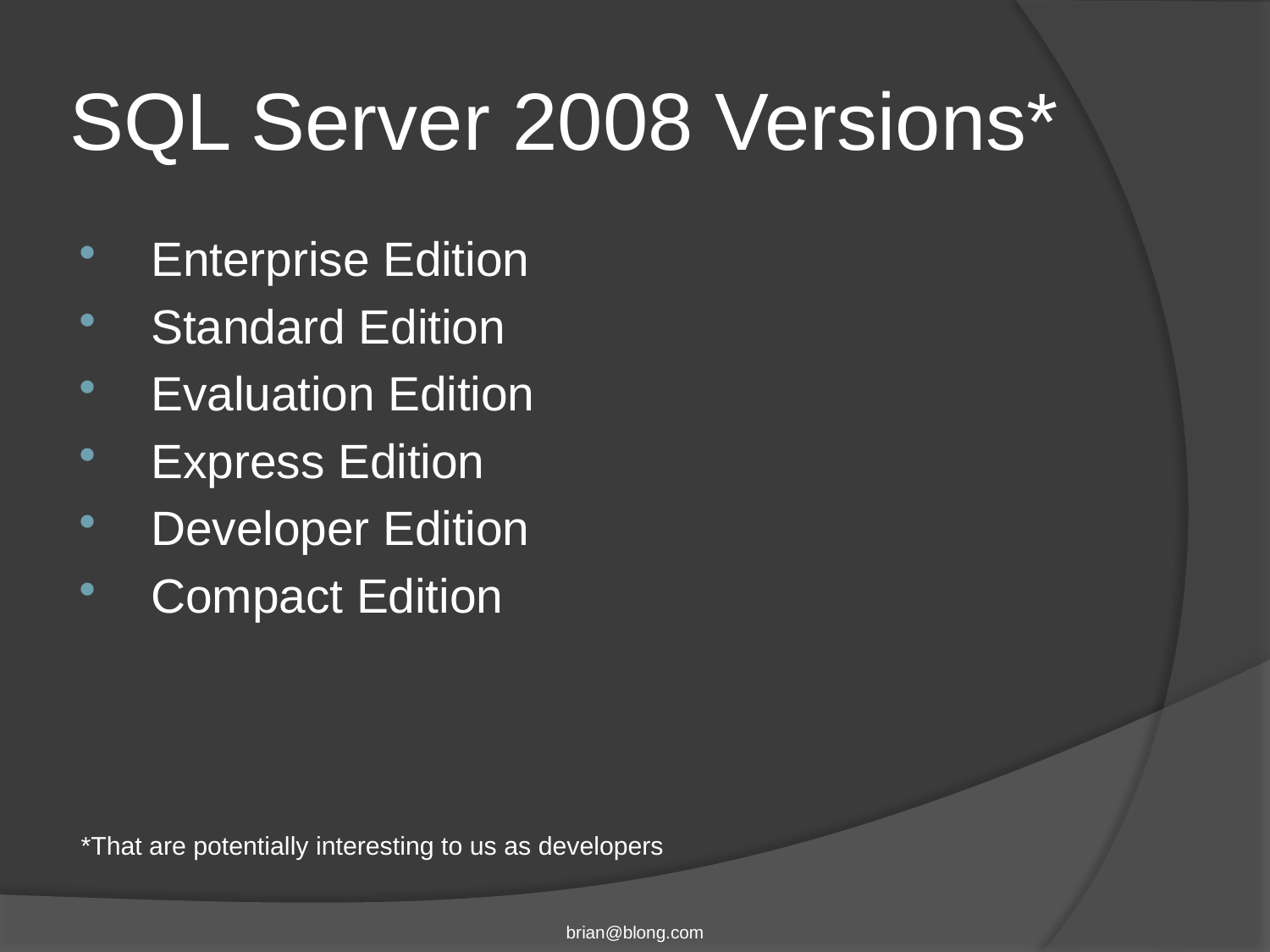

# SQL Server 2008 Versions*
Enterprise Edition
Standard Edition
Evaluation Edition
Express Edition
Developer Edition
Compact Edition

*That are potentially interesting to us as developers
brian@blong.com